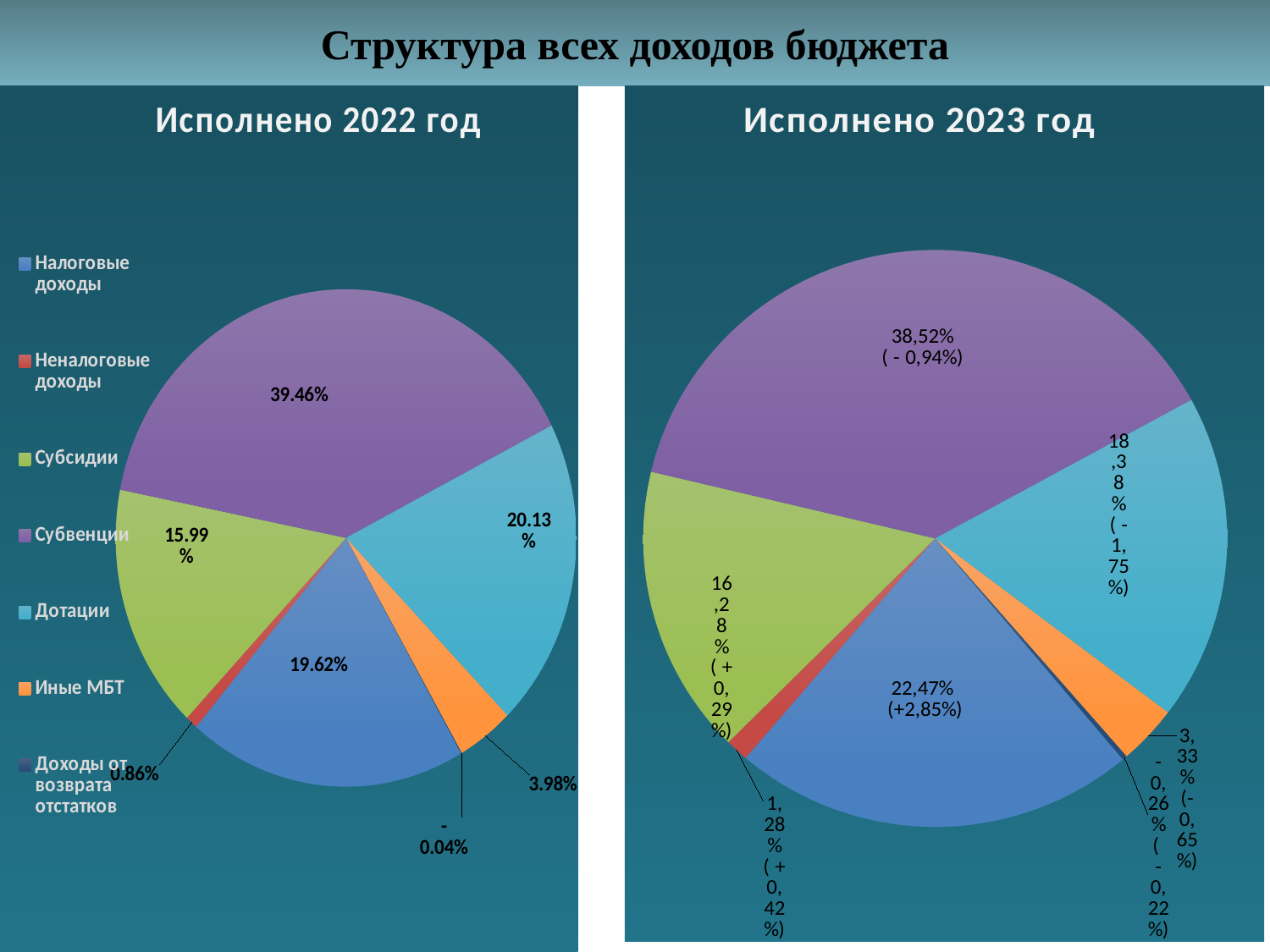

# Структура всех доходов бюджета

### Chart:

| Category | Исполнено 2022 год |
|---|---|
| Налоговые доходы | 0.19623848712226527 |
| Неналоговые доходы | 0.008576694966077505 |
| Субсидии | 0.1598995424008705 |
| Субвенции | 0.39459938298313646 |
| Дотации | 0.20127696119408678 |
| Иные МБТ | 0.03979811663141843 |
| Доходы от возврата отстатков | -0.00038918529785436444 |

### Chart: Исполнено 2023 год

| Category | Исполнено 2023 год |
|---|---|